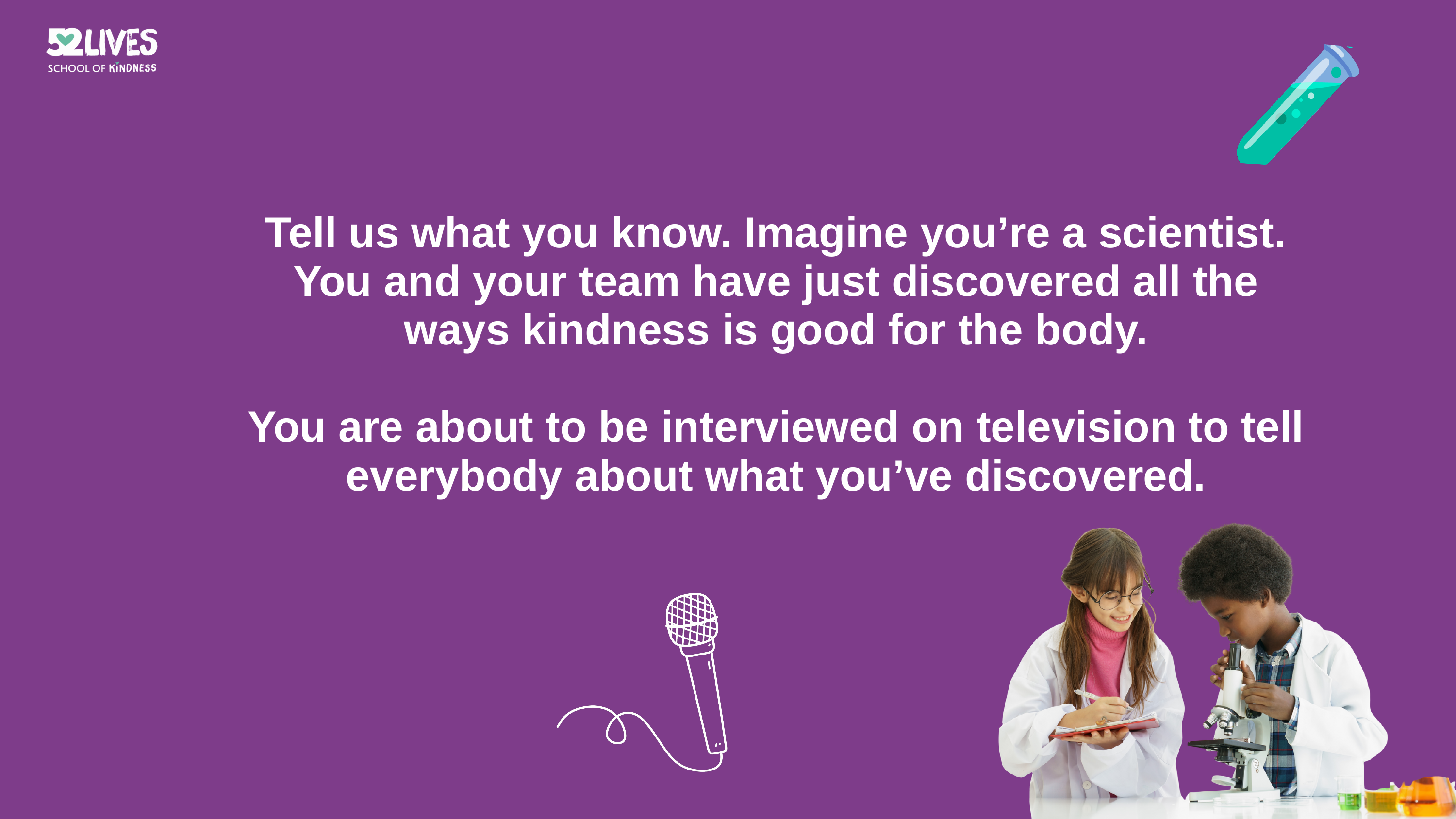

Tell us what you know. Imagine you’re a scientist. You and your team have just discovered all the ways kindness is good for the body.

You are about to be interviewed on television to tell everybody about what you’ve discovered.